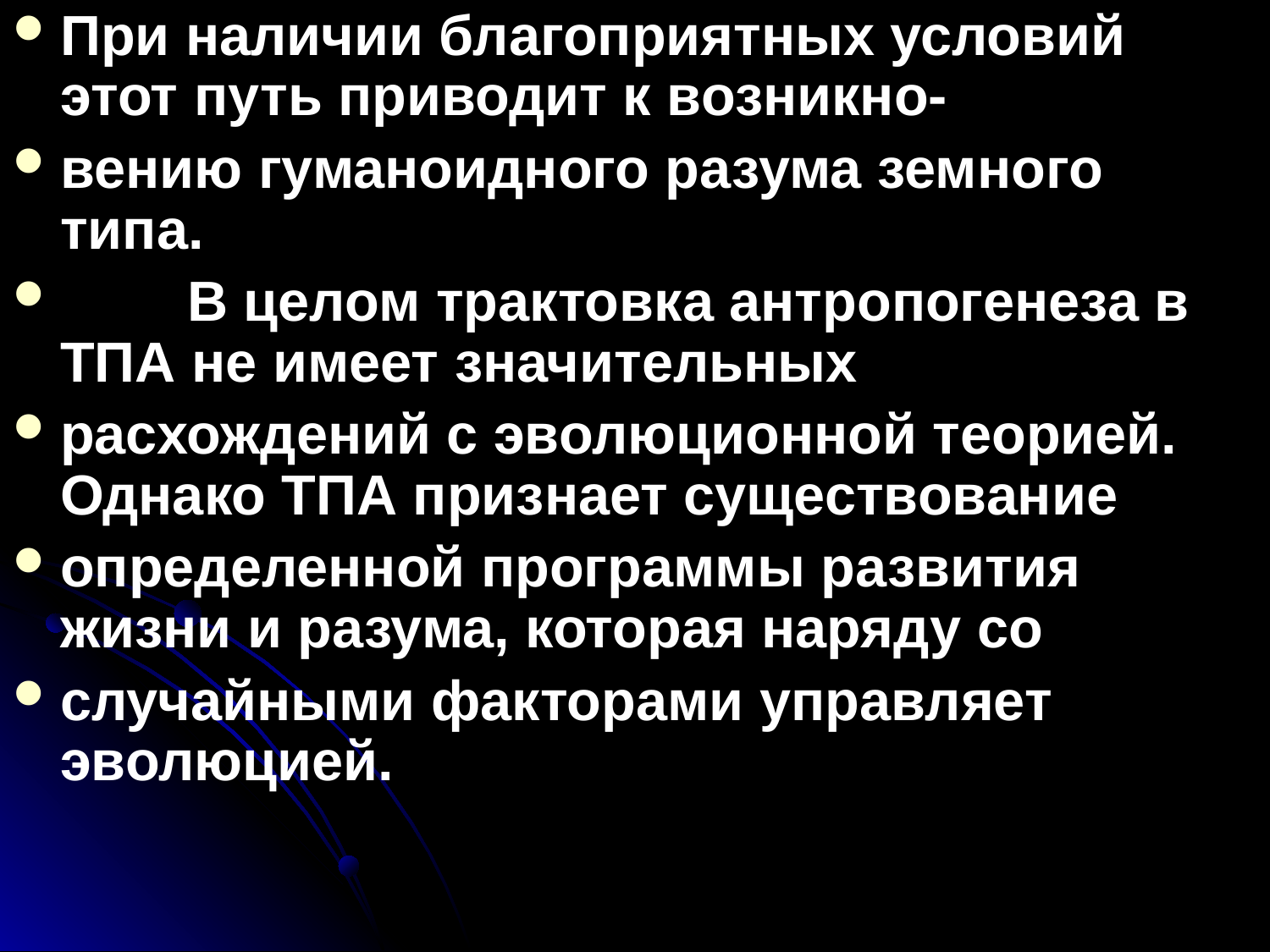

При наличии благоприятных условий этот путь приводит к возникно-
вению гуманоидного разума земного типа.
	В целом трактовка антропогенеза в ТПА не имеет значительных
расхождений с эволюционной теорией. Однако ТПА признает существование
определенной программы развития жизни и разума, которая наряду со
случайными факторами управляет эволюцией.